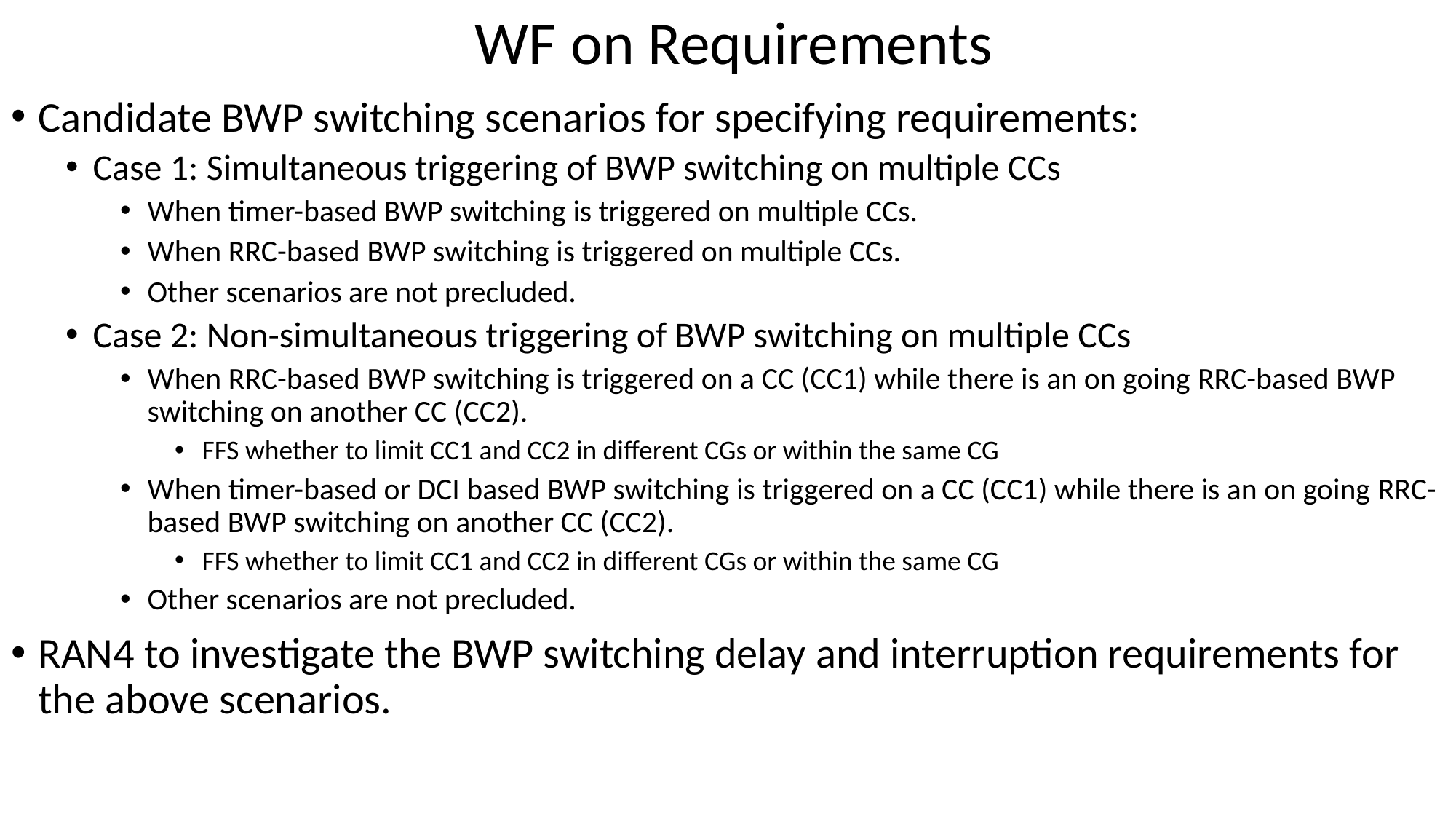

# WF on Requirements
Candidate BWP switching scenarios for specifying requirements:
Case 1: Simultaneous triggering of BWP switching on multiple CCs
When timer-based BWP switching is triggered on multiple CCs.
When RRC-based BWP switching is triggered on multiple CCs.
Other scenarios are not precluded.
Case 2: Non-simultaneous triggering of BWP switching on multiple CCs
When RRC-based BWP switching is triggered on a CC (CC1) while there is an on going RRC-based BWP switching on another CC (CC2).
FFS whether to limit CC1 and CC2 in different CGs or within the same CG
When timer-based or DCI based BWP switching is triggered on a CC (CC1) while there is an on going RRC-based BWP switching on another CC (CC2).
FFS whether to limit CC1 and CC2 in different CGs or within the same CG
Other scenarios are not precluded.
RAN4 to investigate the BWP switching delay and interruption requirements for the above scenarios.